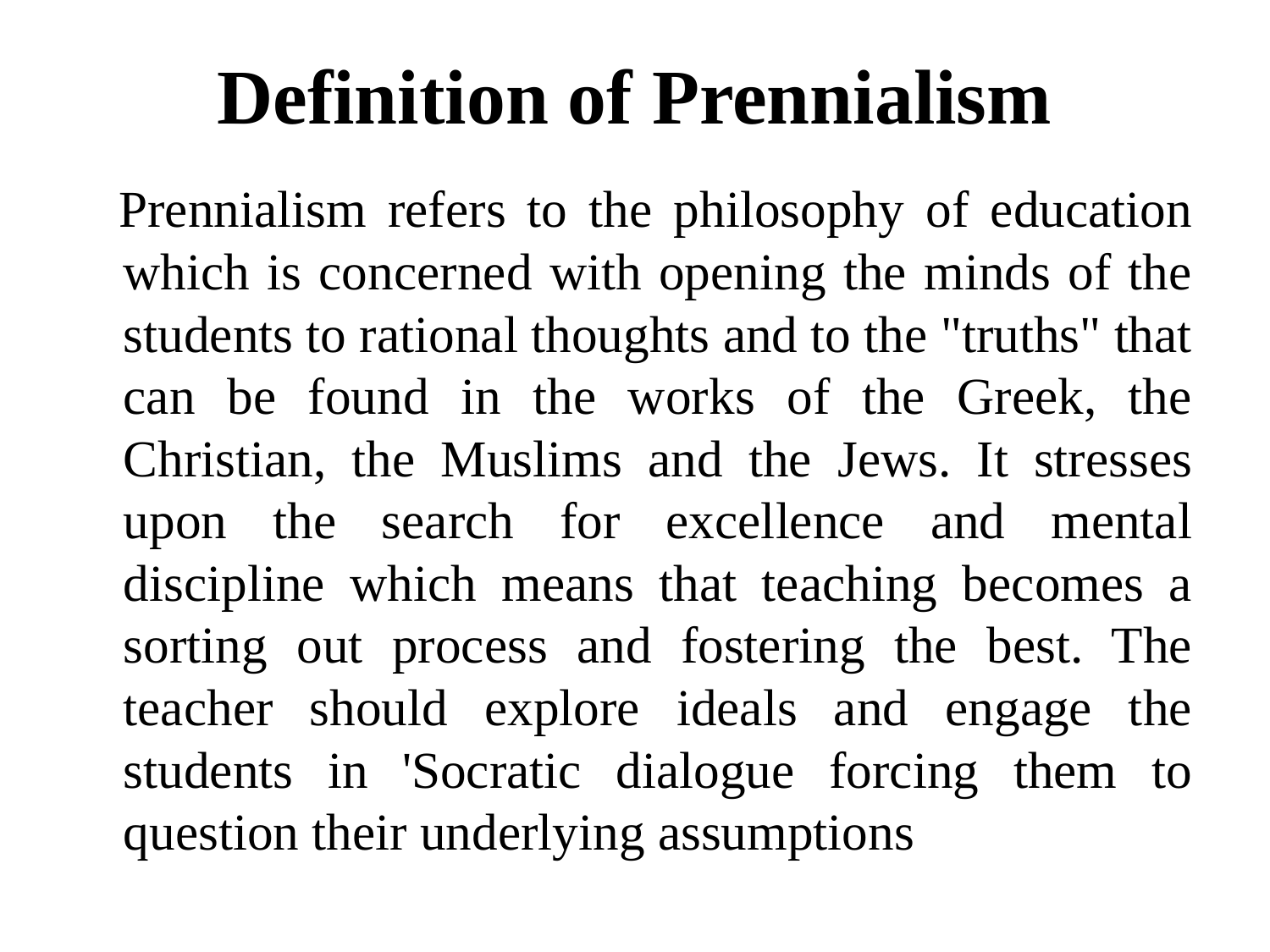

# Definition of Prennialism
  Prennialism refers to the philosophy of education which is concerned with opening the minds of the students to rational thoughts and to the "truths" that can be found in the works of the Greek, the Christian, the Muslims and the Jews. It stresses upon the search for excellence and mental discipline which means that teaching becomes a sorting out process and fostering the best. The teacher should explore ideals and engage the students in 'Socratic dialogue forcing them to question their underlying assumptions